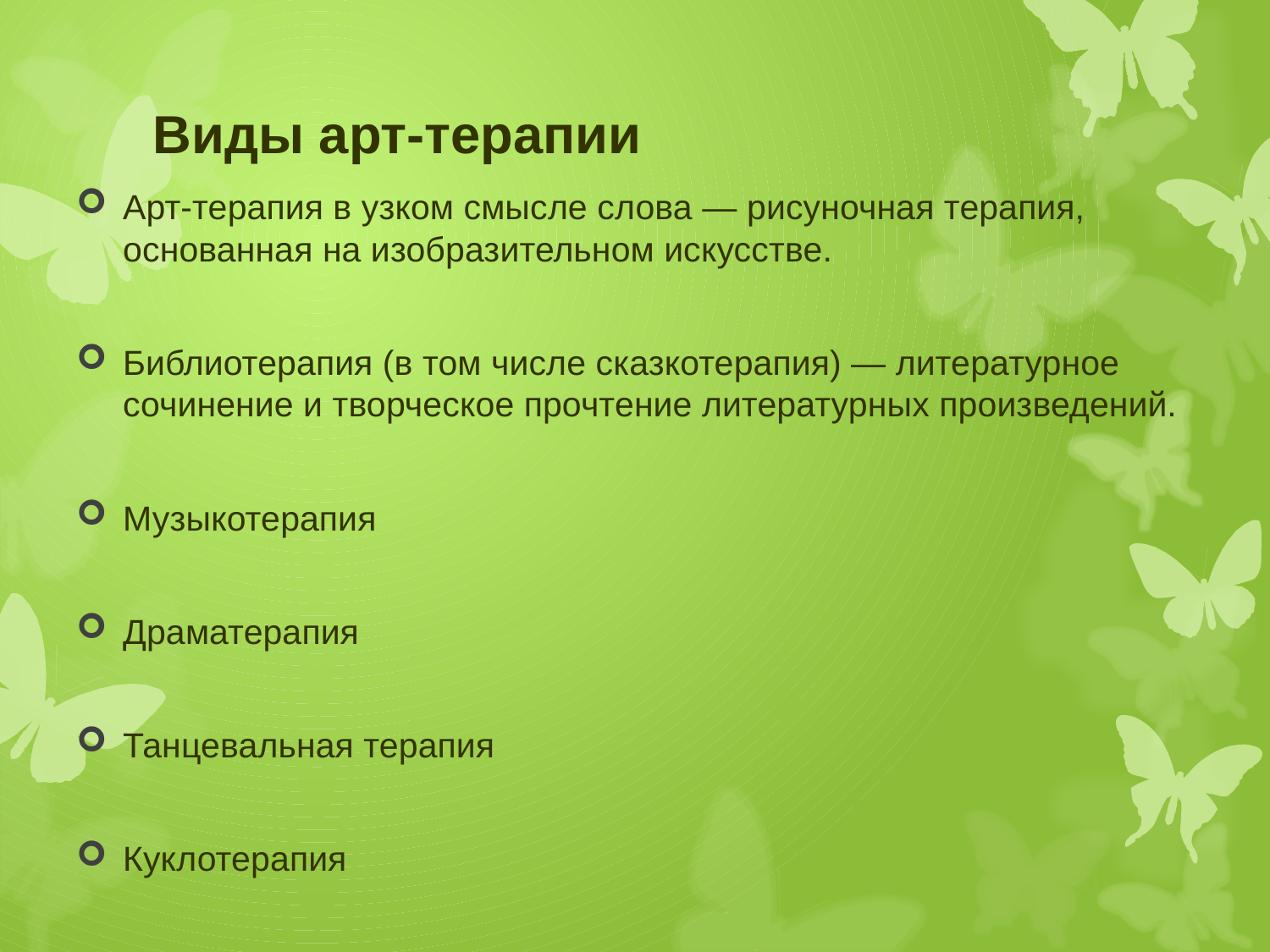

# Виды арт-терапии
Арт-терапия в узком смысле слова — рисуночная терапия, основанная на изобразительном искусстве.

Библиотерапия (в том числе сказкотерапия) — литературное сочинение и творческое прочтение литературных произведений.

Музыкотерапия

Драматерапия

Танцевальная терапия

Куклотерапия